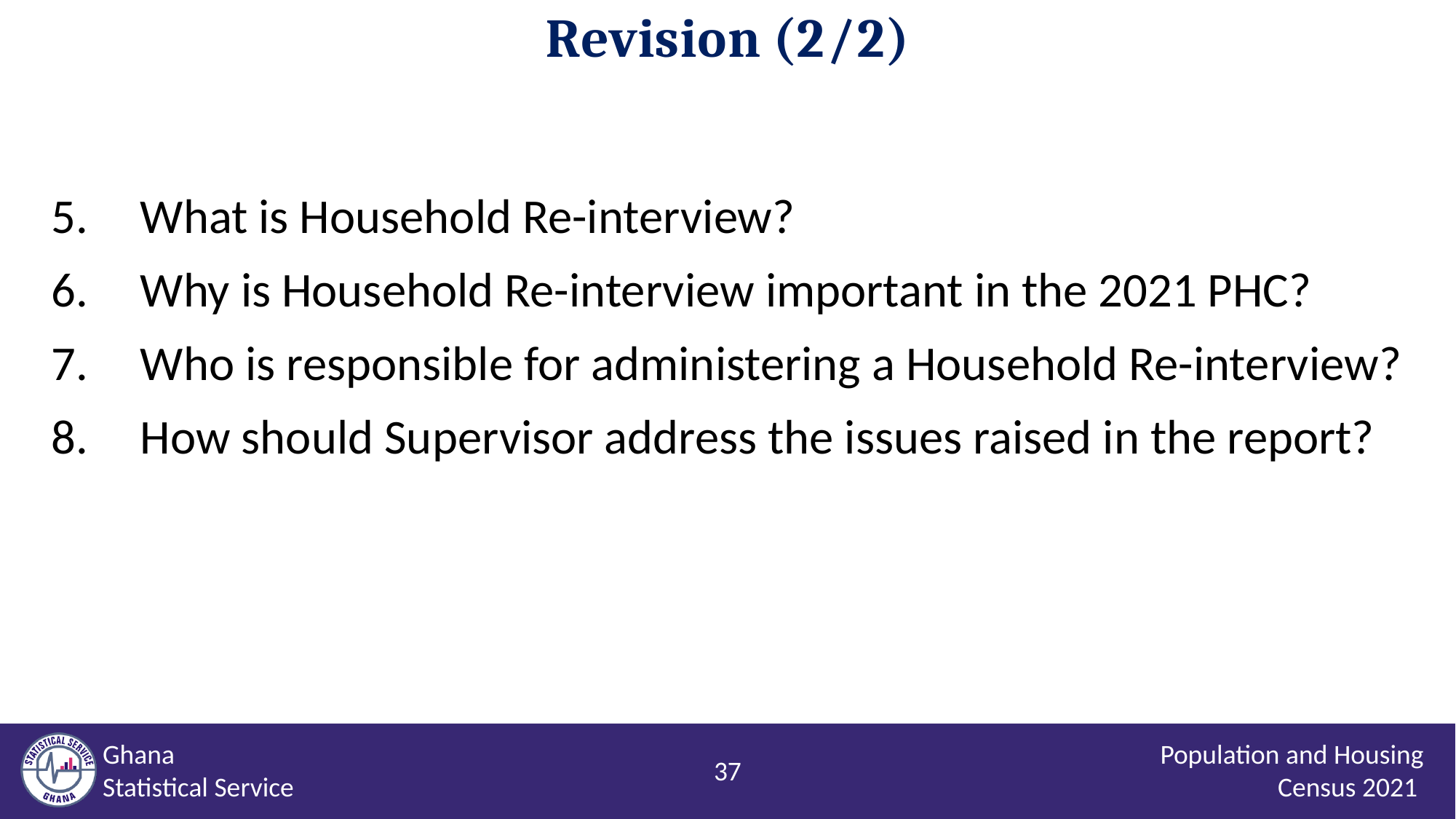

# Revision (2/2)

What is Household Re-interview?
Why is Household Re-interview important in the 2021 PHC?
Who is responsible for administering a Household Re-interview?
How should Supervisor address the issues raised in the report?
37